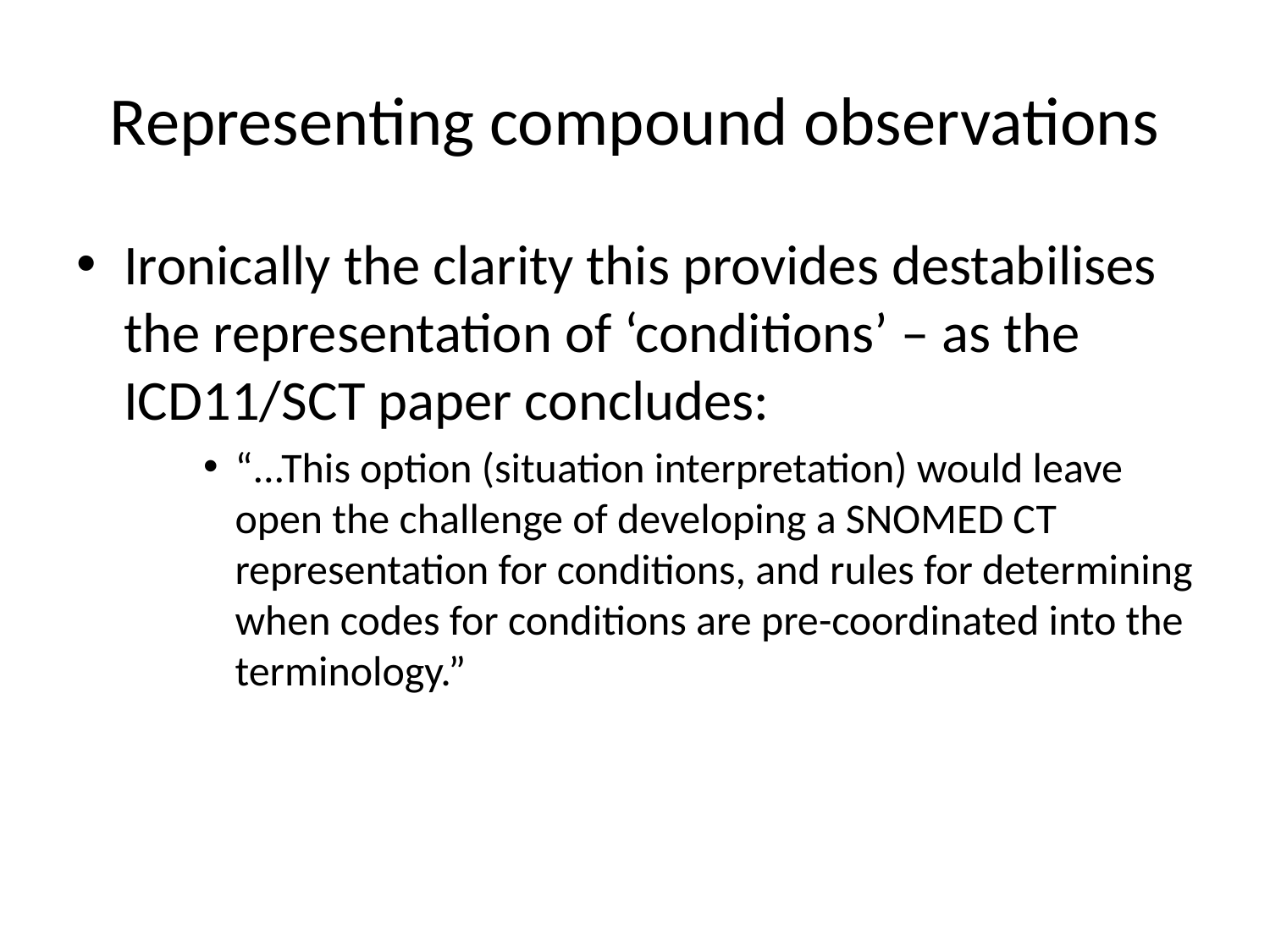

# Representing compound observations
Ironically the clarity this provides destabilises the representation of ‘conditions’ – as the ICD11/SCT paper concludes:
“...This option (situation interpretation) would leave open the challenge of developing a SNOMED CT representation for conditions, and rules for determining when codes for conditions are pre-coordinated into the terminology.”